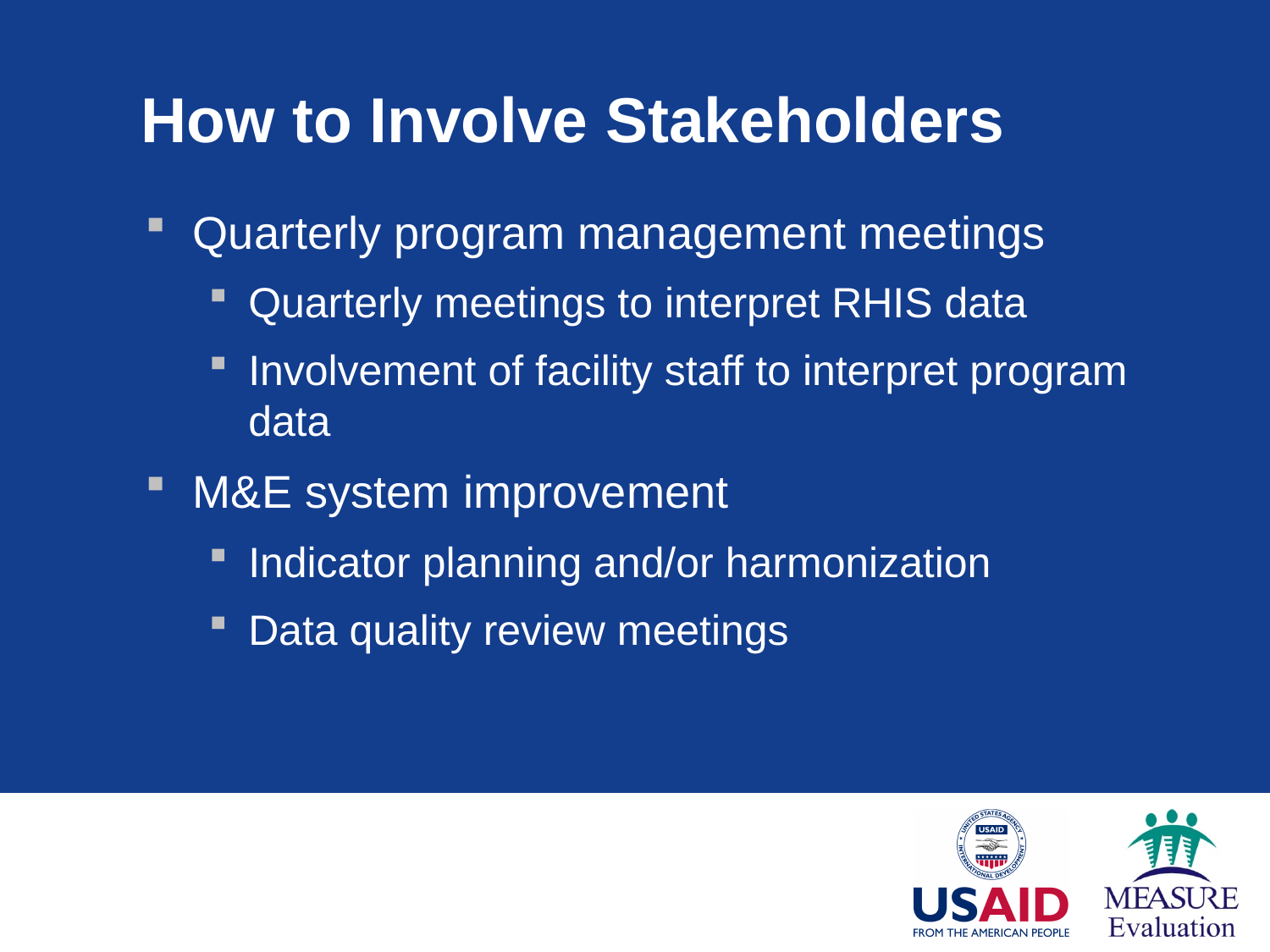

# How to Involve Stakeholders
Quarterly program management meetings
Quarterly meetings to interpret RHIS data
Involvement of facility staff to interpret program data
M&E system improvement
Indicator planning and/or harmonization
Data quality review meetings